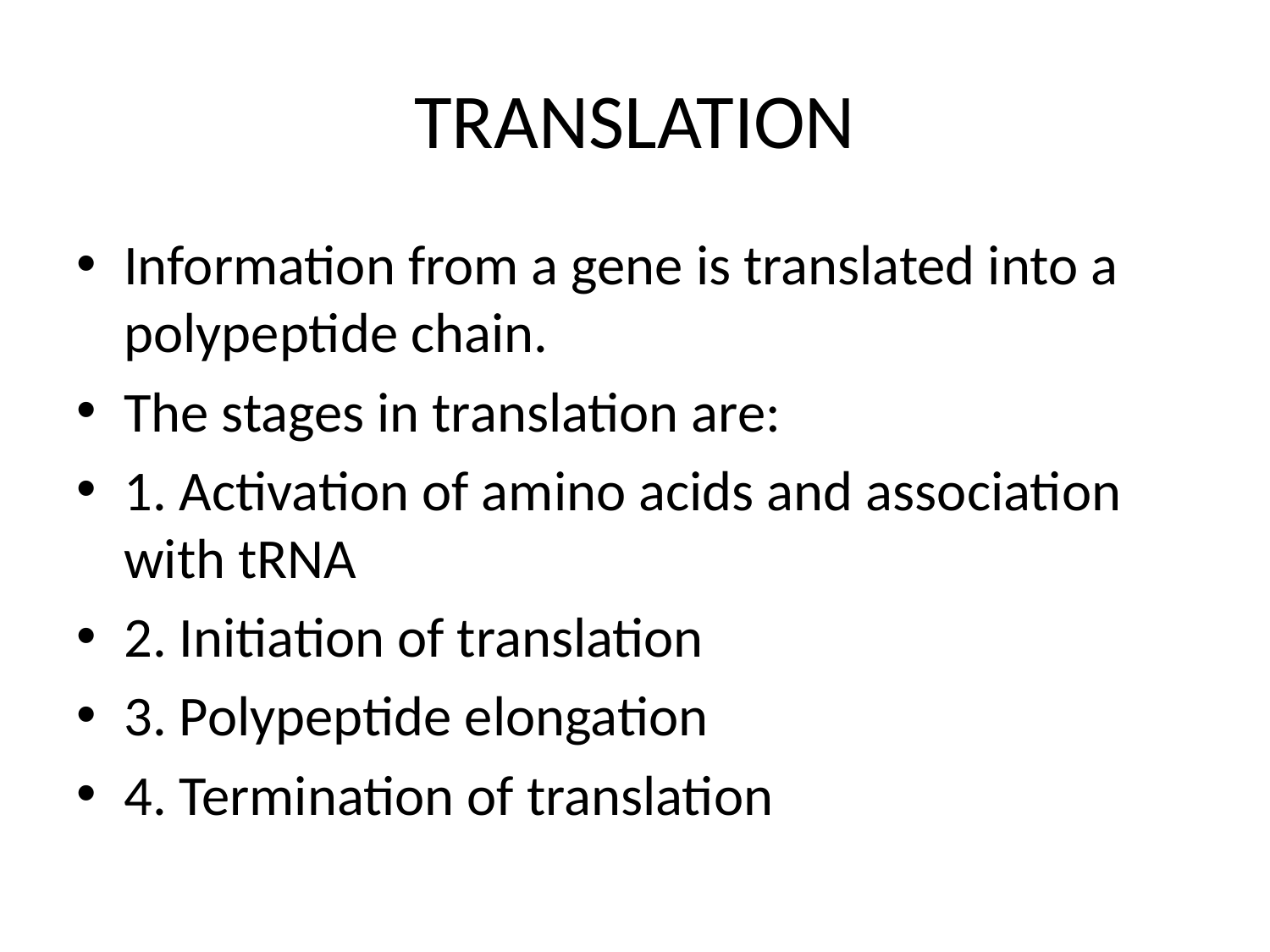

# TRANSLATION
Information from a gene is translated into a polypeptide chain.
The stages in translation are:
1. Activation of amino acids and association with tRNA
2. Initiation of translation
3. Polypeptide elongation
4. Termination of translation